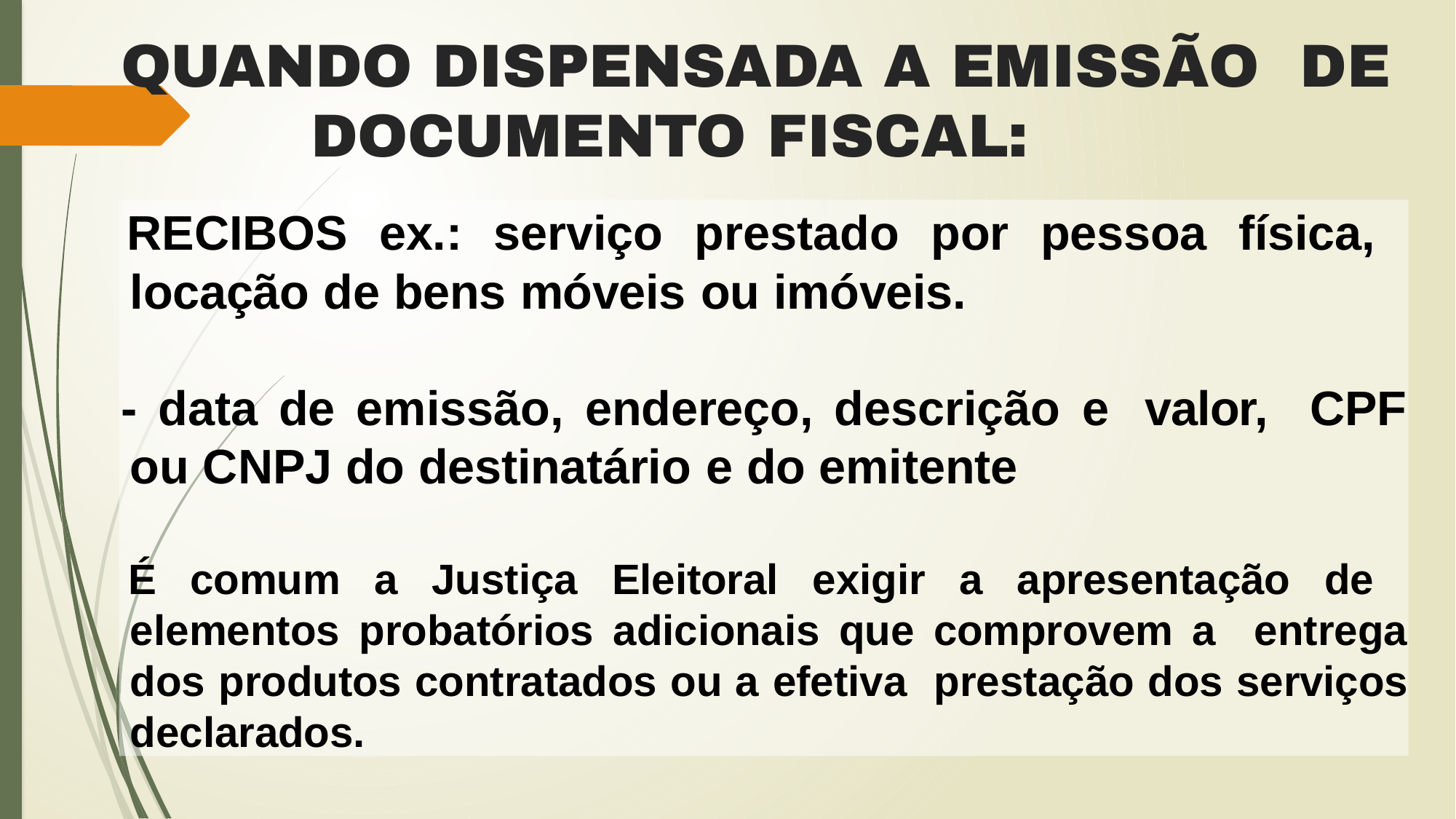

# QUANDO DISPENSADA A EMISSÃO  DE DOCUMENTO FISCAL:
RECIBOS ex.: serviço prestado por pessoa física,  locação de bens móveis ou imóveis.

- data de emissão, endereço, descrição e valor,  CPF ou CNPJ do destinatário e do emitente

É comum a Justiça Eleitoral exigir a apresentação de  elementos probatórios adicionais que comprovem a  entrega dos produtos contratados ou a efetiva  prestação dos serviços declarados.